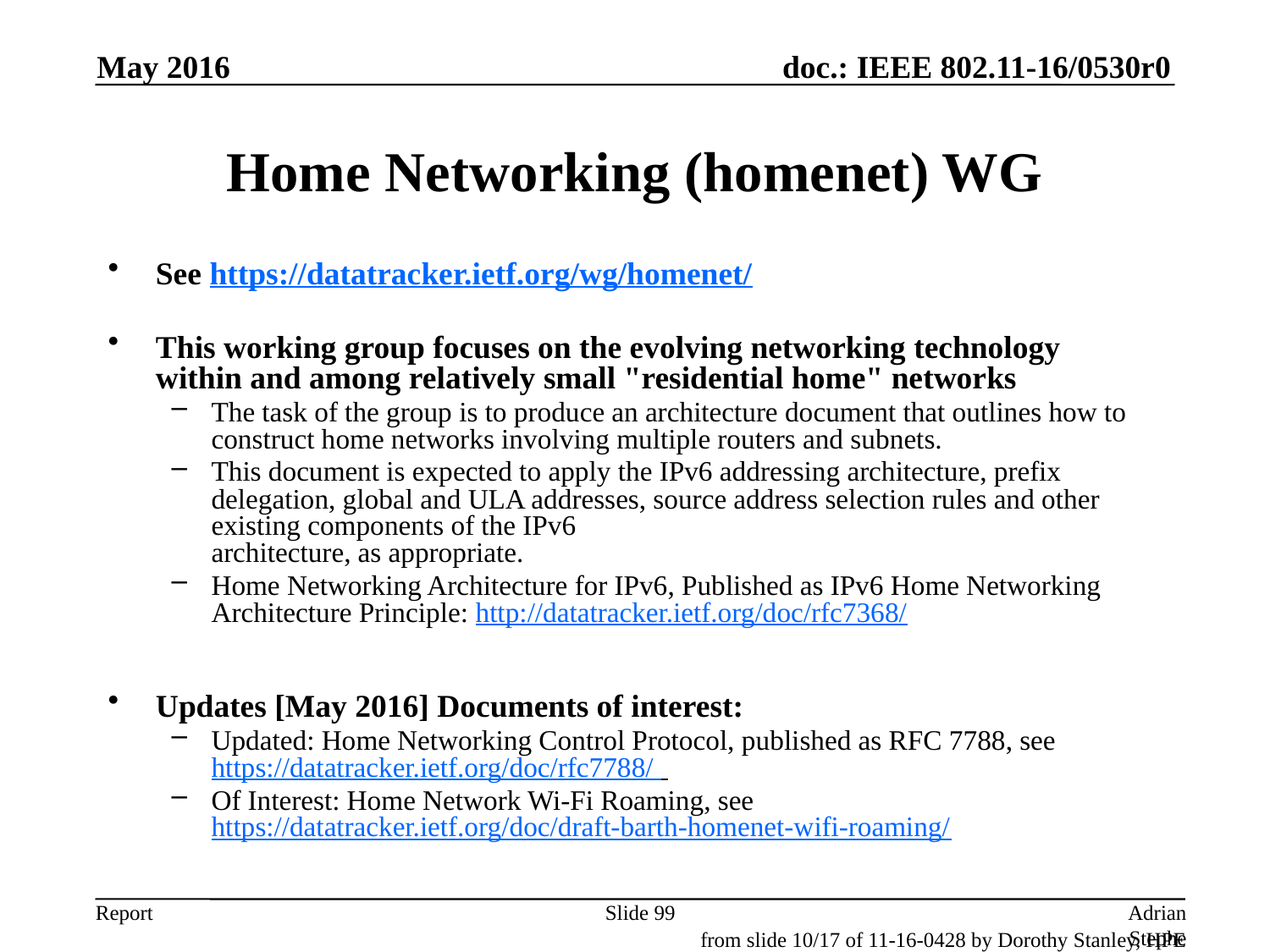

May 2016
# Home Networking (homenet) WG
See https://datatracker.ietf.org/wg/homenet/

This working group focuses on the evolving networking technology
within and among relatively small "residential home" networks
The task of the group is to produce an architecture document that outlines how to construct home networks involving multiple routers and subnets.
This document is expected to apply the IPv6 addressing architecture, prefix delegation, global and ULA addresses, source address selection rules and other existing components of the IPv6
architecture, as appropriate.
Home Networking Architecture for IPv6, Published as IPv6 Home Networking Architecture Principle: http://datatracker.ietf.org/doc/rfc7368/

Updates [May 2016] Documents of interest:
Updated: Home Networking Control Protocol, published as RFC 7788, see https://datatracker.ietf.org/doc/rfc7788/
Of Interest: Home Network Wi-Fi Roaming, see https://datatracker.ietf.org/doc/draft-barth-homenet-wifi-roaming/

Slide 99
Adrian Stephens, Intel Corporation
from slide 10/17 of 11-16-0428 by Dorothy Stanley, HPE